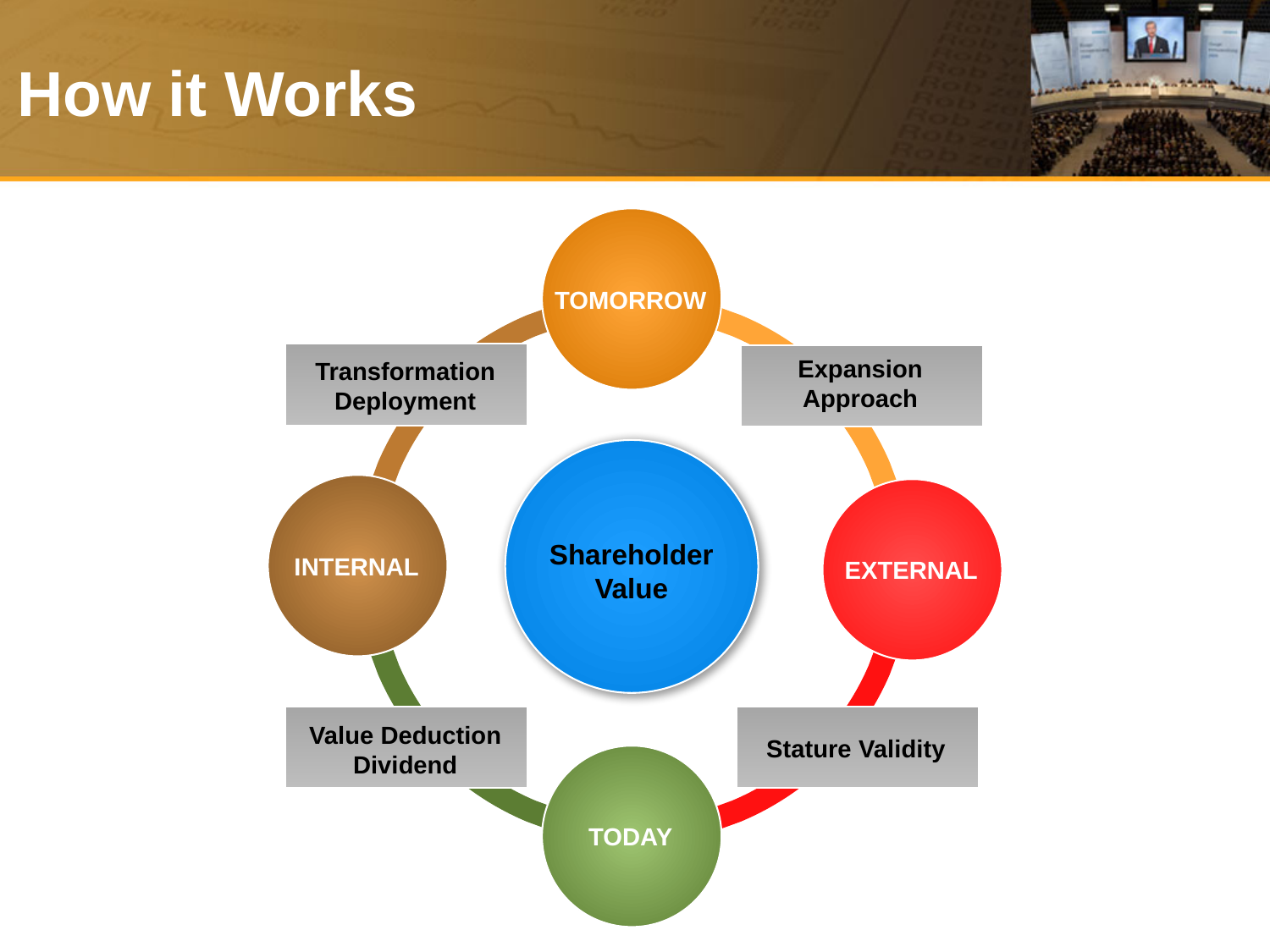

How it Works

TOMORROW
Expansion Approach
Transformation Deployment
Shareholder Value
INTERNAL
EXTERNAL
Value Deduction Dividend
Stature Validity
TODAY